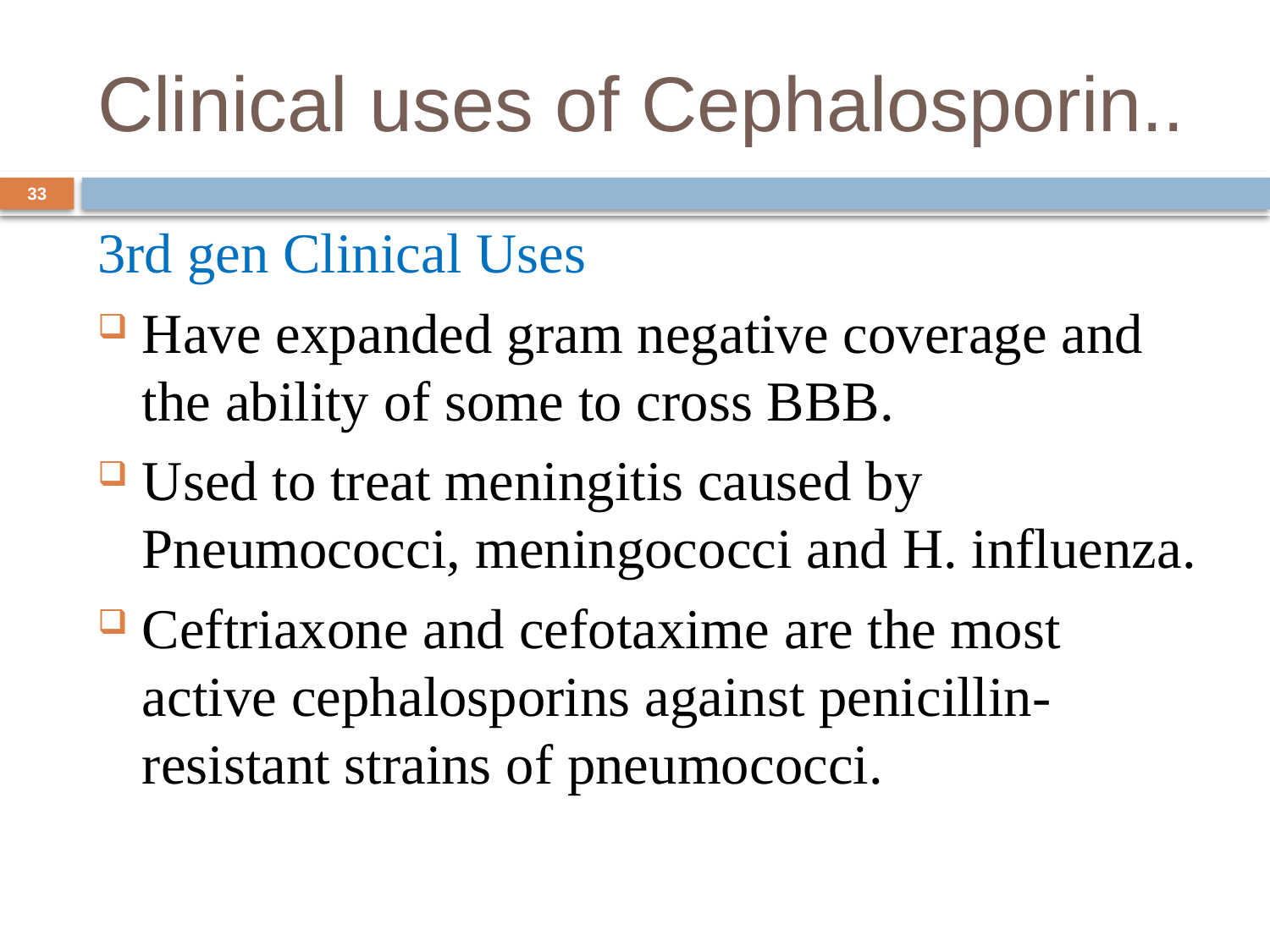

# Clinical uses of Cephalosporin..
33
3rd gen Clinical Uses
Have expanded gram negative coverage and the ability of some to cross BBB.
Used to treat meningitis caused by Pneumococci, meningococci and H. influenza.
Ceftriaxone and cefotaxime are the most active cephalosporins against penicillin-resistant strains of pneumococci.